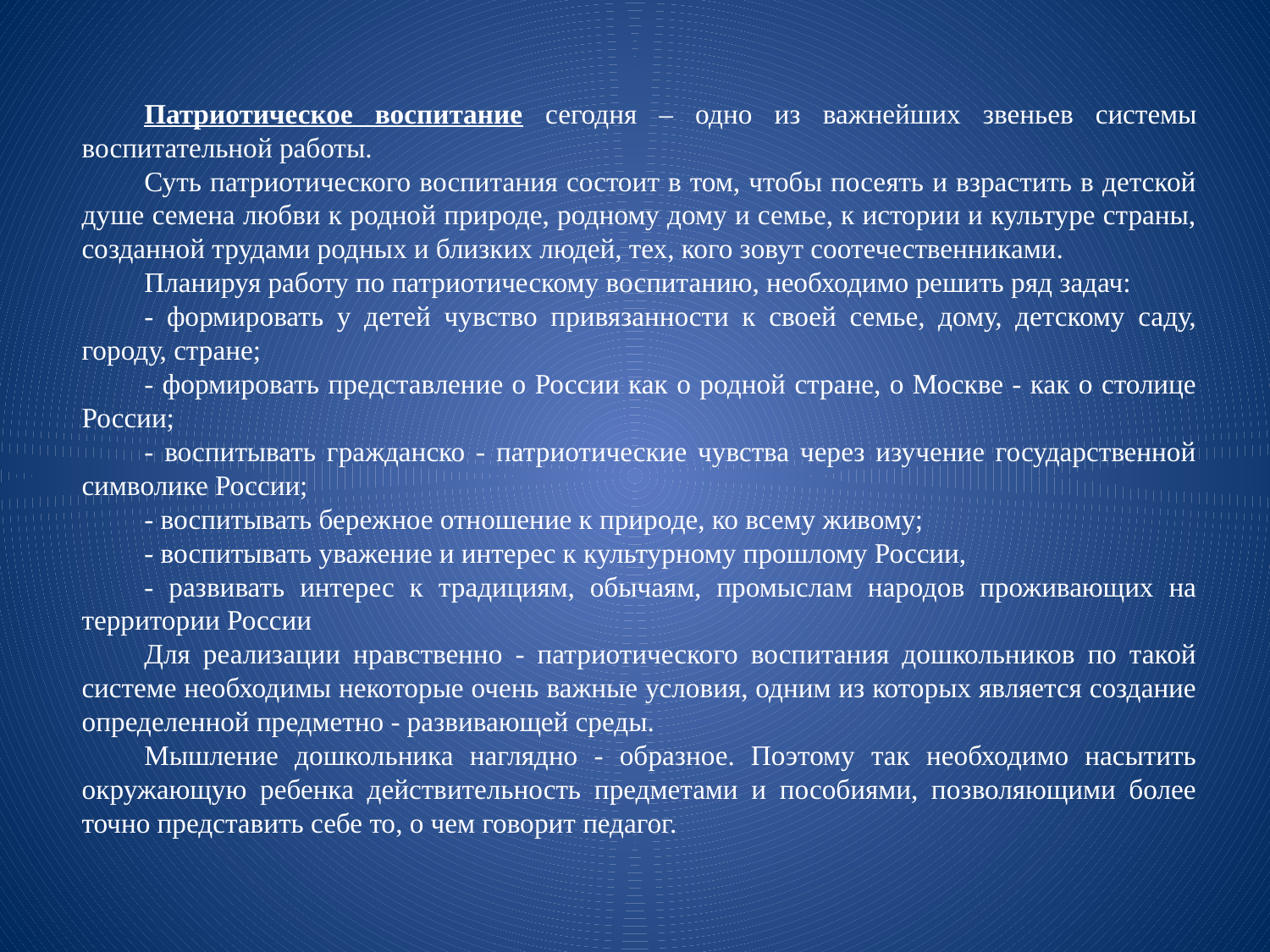

Патриотическое воспитание сегодня – одно из важнейших звеньев системы воспитательной работы.
Суть патриотического воспитания состоит в том, чтобы посеять и взрастить в детской душе семена любви к родной природе, родному дому и семье, к истории и культуре страны, созданной трудами родных и близких людей, тех, кого зовут соотечественниками.
Планируя работу по патриотическому воспитанию, необходимо решить ряд задач:
- формировать у детей чувство привязанности к своей семье, дому, детскому саду, городу, стране;
- формировать представление о России как о родной стране, о Москве - как о столице России;
- воспитывать гражданско - патриотические чувства через изучение государственной символике России;
- воспитывать бережное отношение к природе, ко всему живому;
- воспитывать уважение и интерес к культурному прошлому России,
- развивать интерес к традициям, обычаям, промыслам народов проживающих на территории России
Для реализации нравственно - патриотического воспитания дошкольников по такой системе необходимы некоторые очень важные условия, одним из которых является создание определенной предметно - развивающей среды.
Мышление дошкольника наглядно - образное. Поэтому так необходимо насытить окружающую ребенка действительность предметами и пособиями, позволяющими более точно представить себе то, о чем говорит педагог.